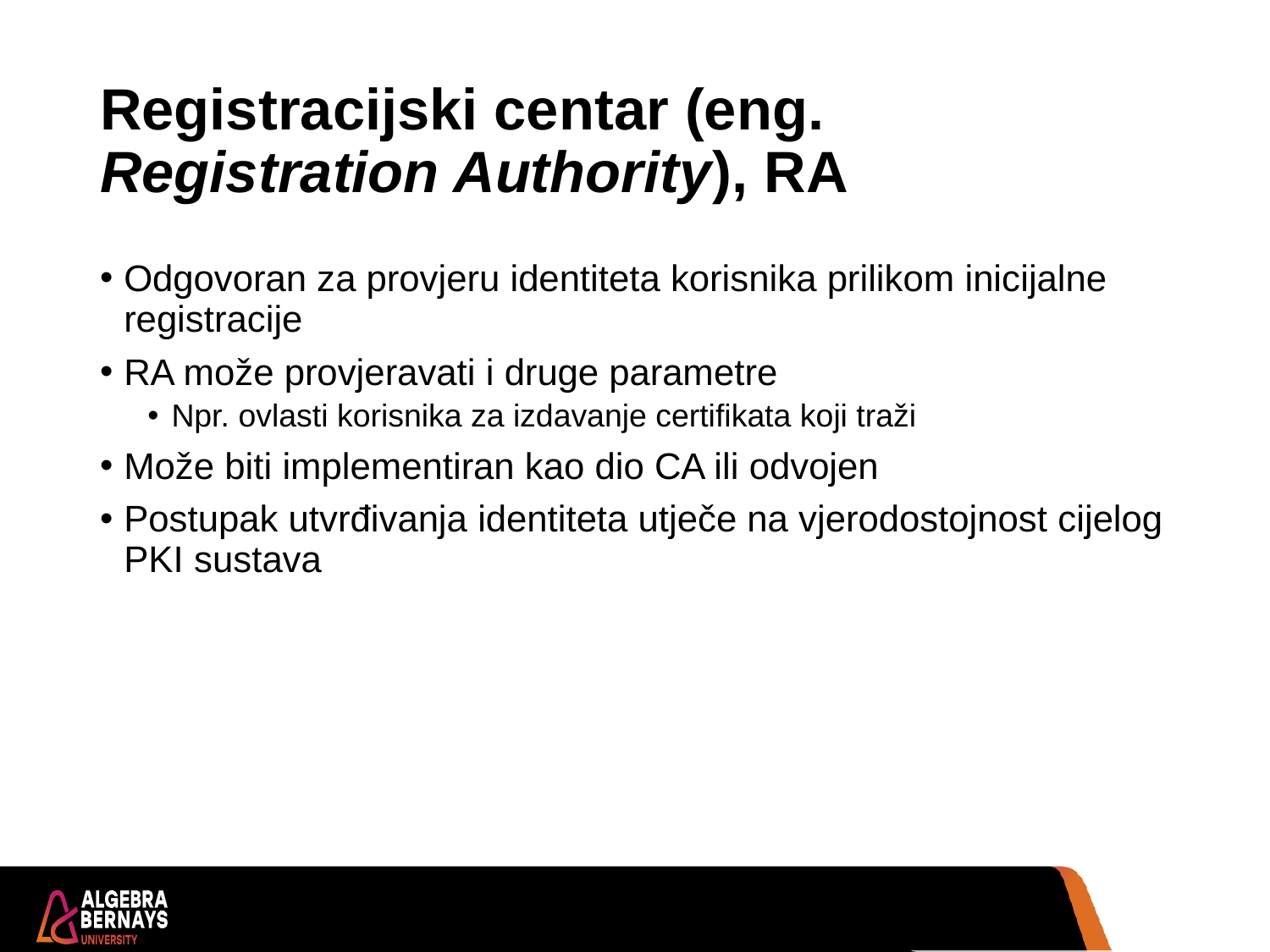

# Registracijski centar (eng. Registration Authority), RA
Odgovoran za provjeru identiteta korisnika prilikom inicijalne registracije
RA može provjeravati i druge parametre
Npr. ovlasti korisnika za izdavanje certifikata koji traži
Može biti implementiran kao dio CA ili odvojen
Postupak utvrđivanja identiteta utječe na vjerodostojnost cijelog PKI sustava